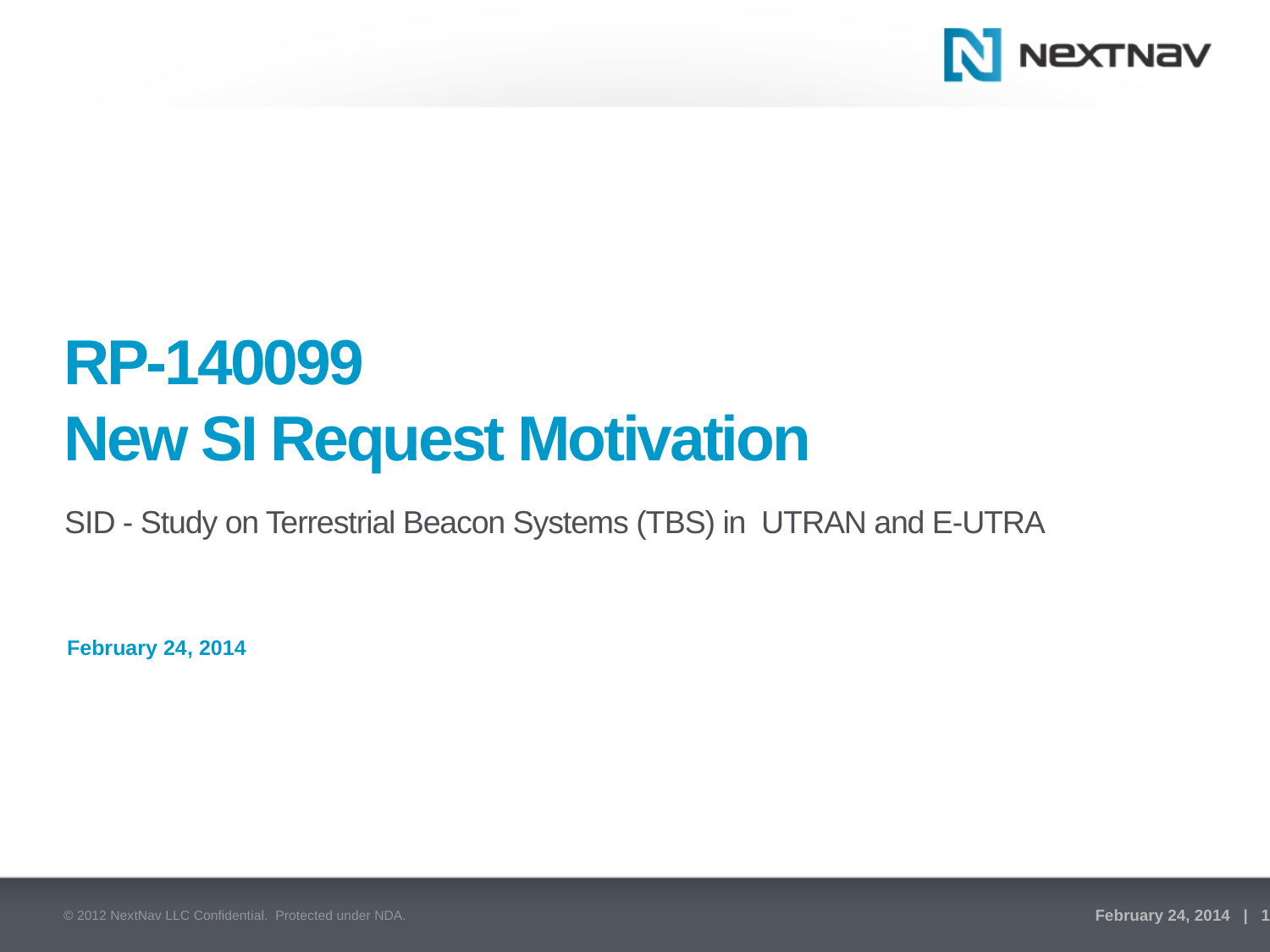

# RP-140099 New SI Request Motivation
SID - Study on Terrestrial Beacon Systems (TBS) in  UTRAN and E-UTRA

© 2012 NextNav LLC Confidential.  Protected under NDA.
February 24, 2014   |   1